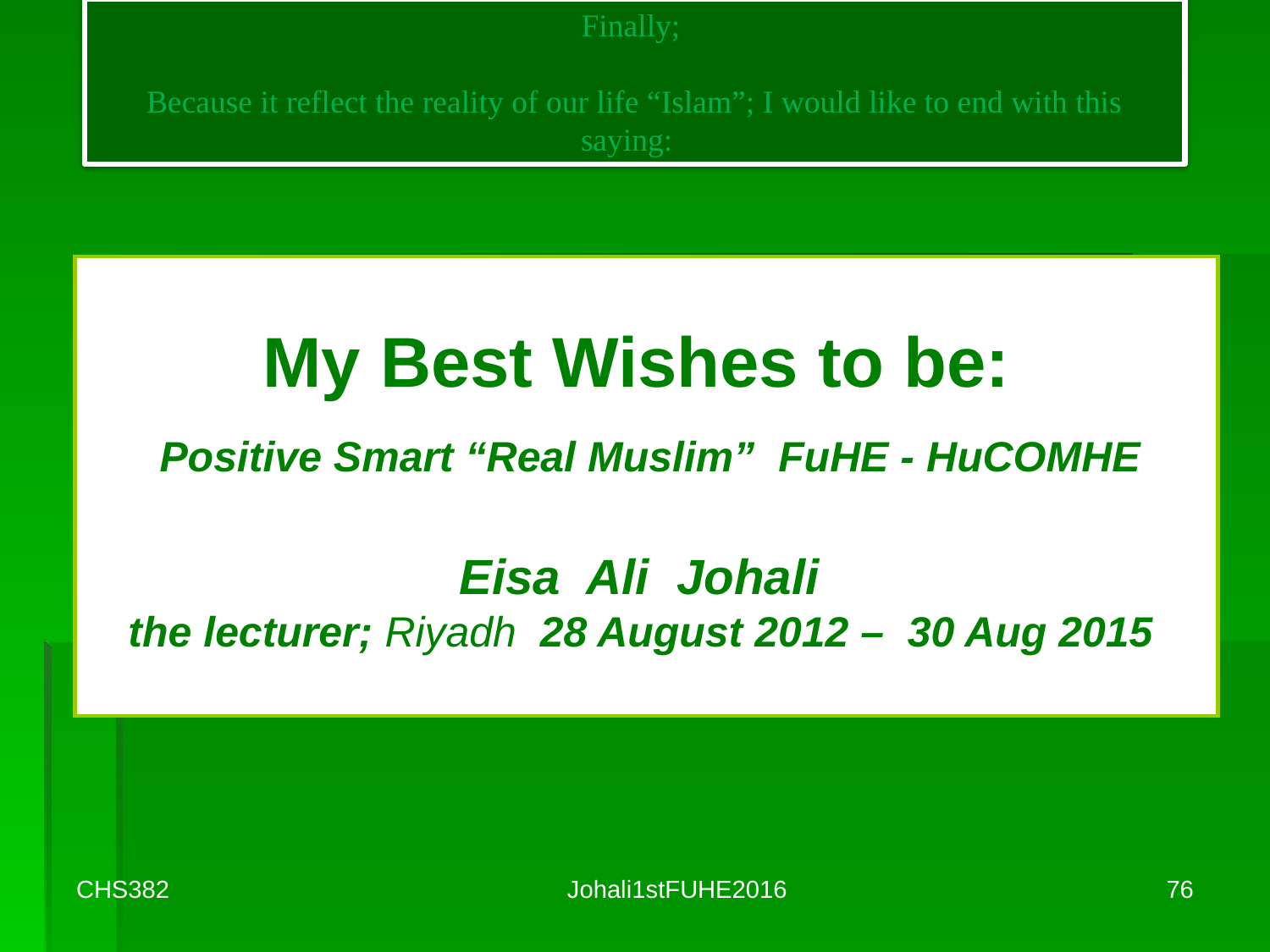

Finally;

Because it reflect the reality of our life “Islam”; I would like to end with this saying:
# My Best Wishes to be: Positive Smart “Real Muslim”  FuHE - HuCOMHE Eisa  Ali  Johali the lecturer; Riyadh  28 August 2012 –  30 Aug 2015
Johali1stFUHE2016
CHS382
76